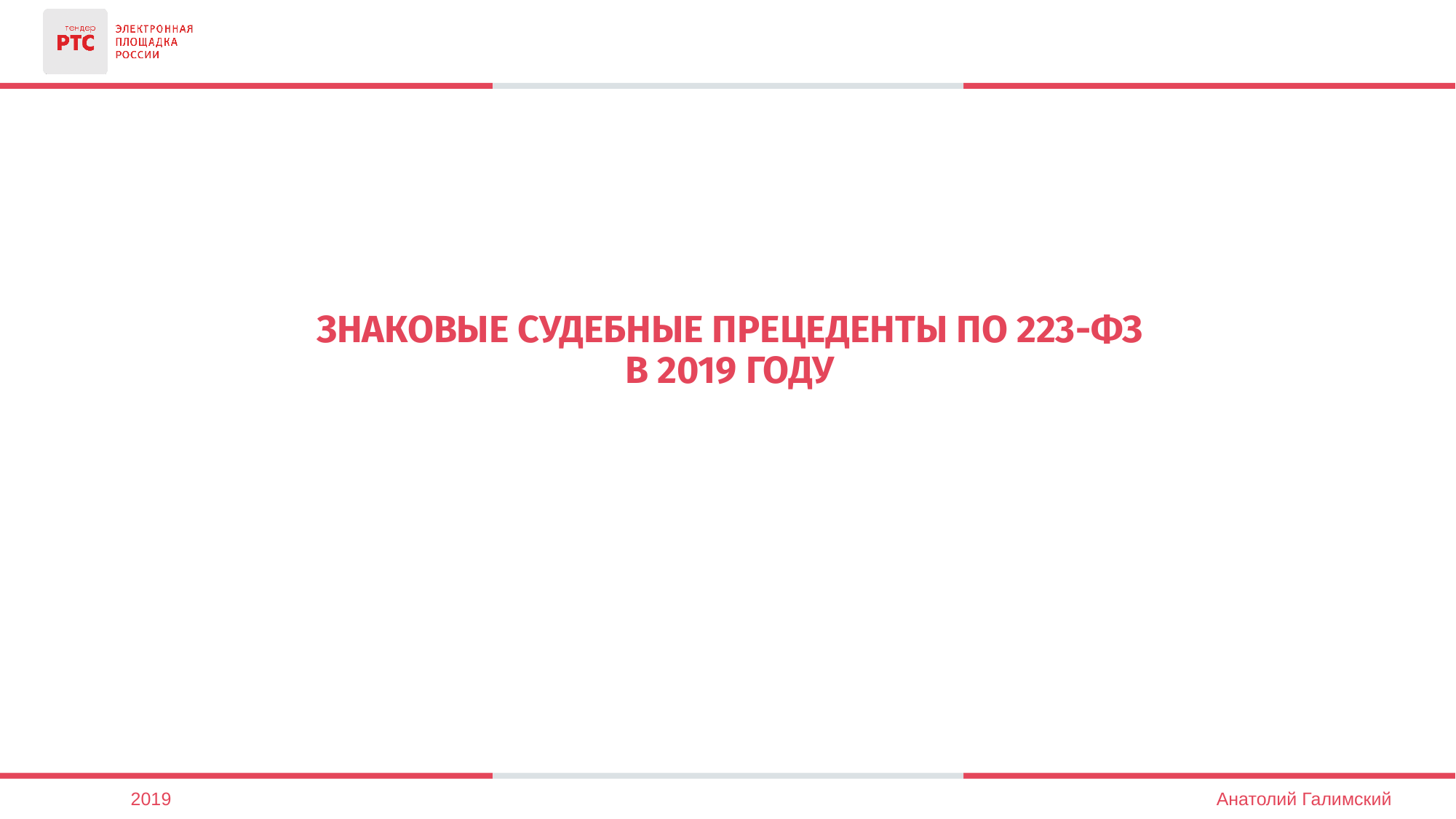

Знаковые судебные прецеденты по 223-фз
В 2019 году
2019
Анатолий Галимский